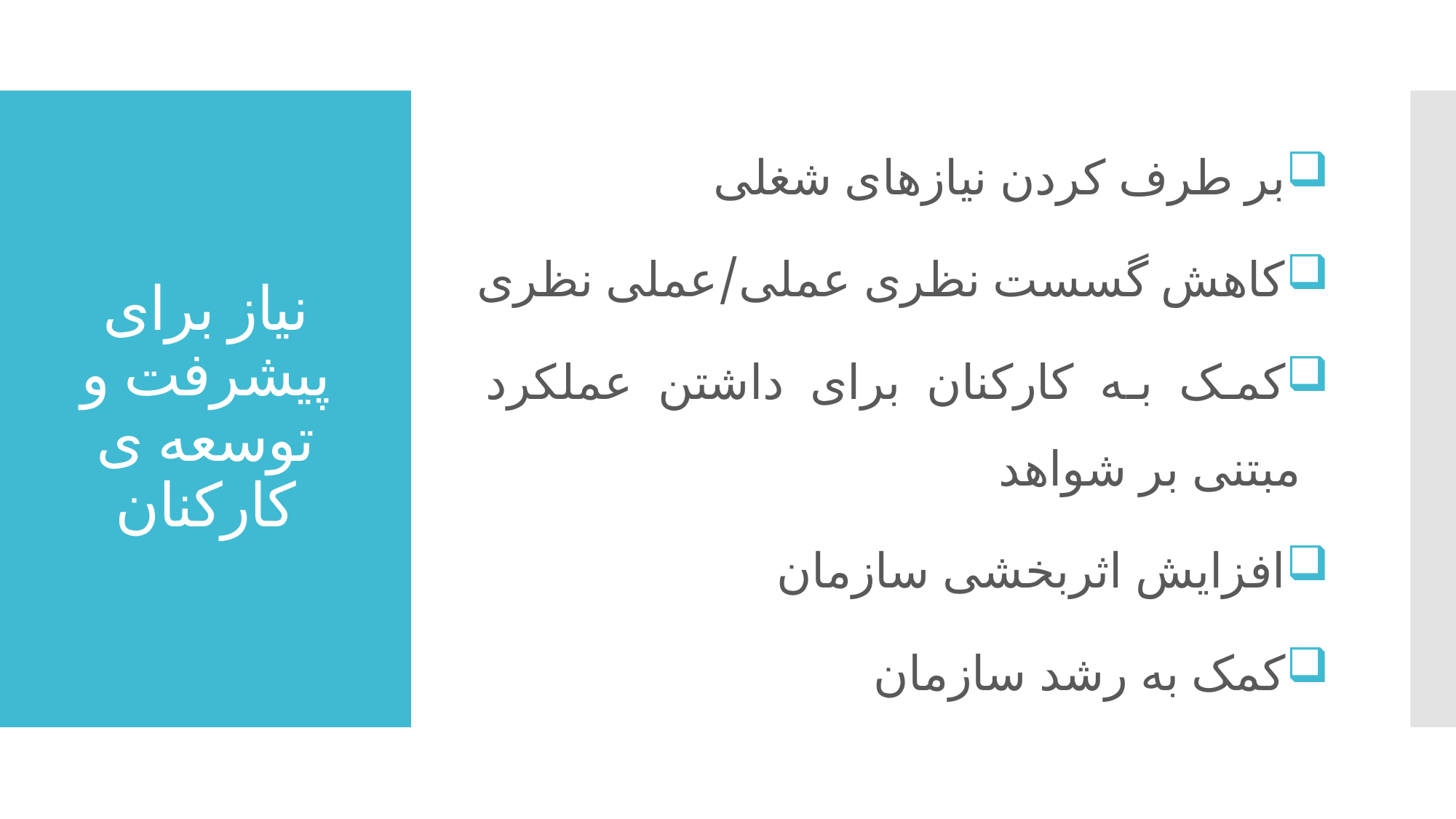

بر طرف کردن نیازهای شغلی
کاهش گسست نظری عملی/عملی نظری
کمک به کارکنان برای داشتن عملکرد مبتنی بر شواهد
افزایش اثربخشی سازمان
کمک به رشد سازمان
# نیاز برای پیشرفت و توسعه ی کارکنان